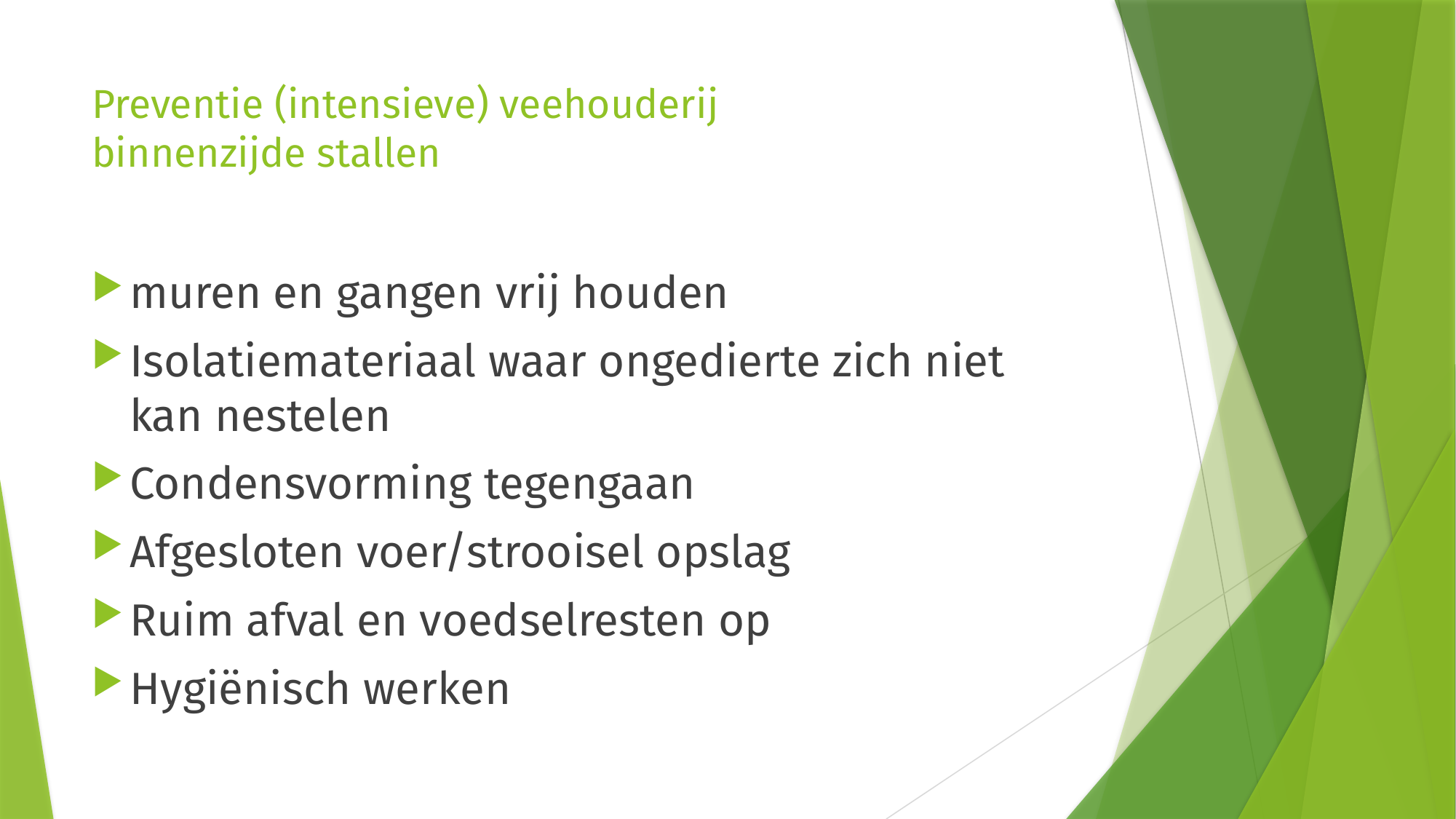

# Preventie (intensieve) veehouderij binnenzijde stallen
muren en gangen vrij houden
Isolatiemateriaal waar ongedierte zich niet  kan nestelen
Condensvorming tegengaan
Afgesloten voer/strooisel opslag
Ruim afval en voedselresten op
Hygiënisch werken